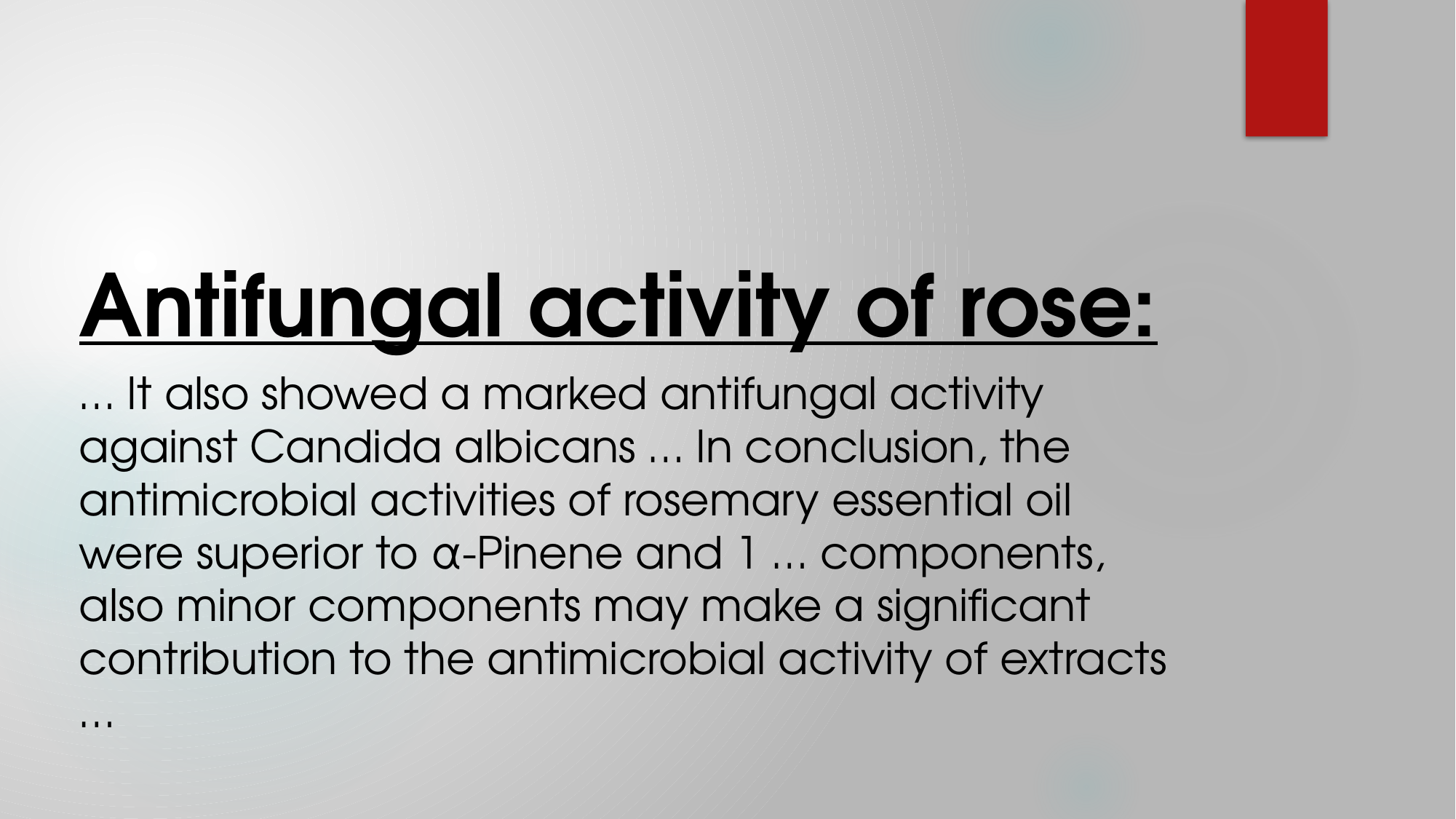

#
Antifungal activity of rose:
… It also showed a marked antifungal activity against Candida albicans … In conclusion, the antimicrobial activities of rosemary essential oil were superior to α-Pinene and 1 … components, also minor components may make a significant contribution to the antimicrobial activity of extracts …